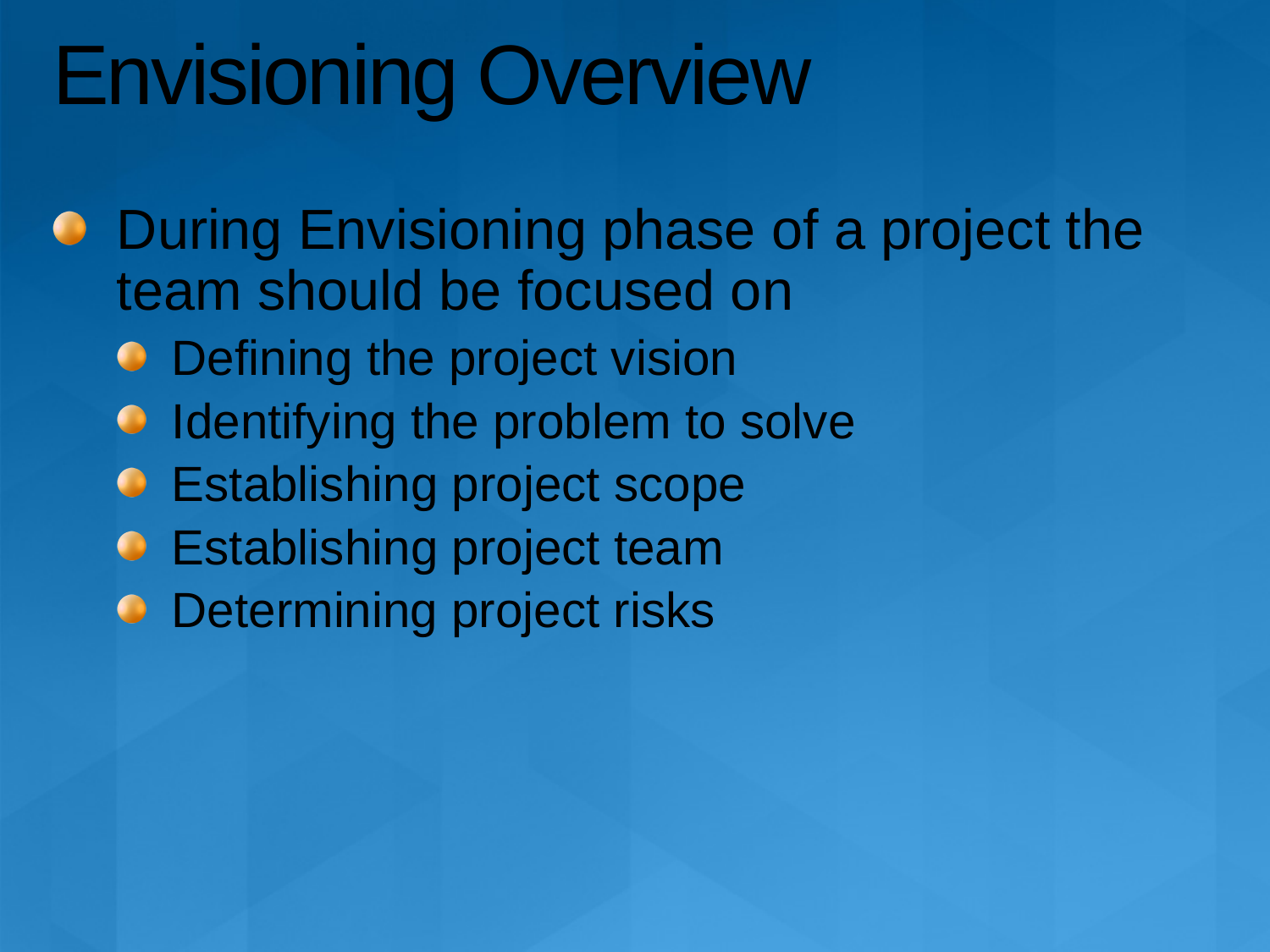

# Envisioning Overview
During Envisioning phase of a project the team should be focused on
Defining the project vision
Identifying the problem to solve
Establishing project scope
Establishing project team
Determining project risks